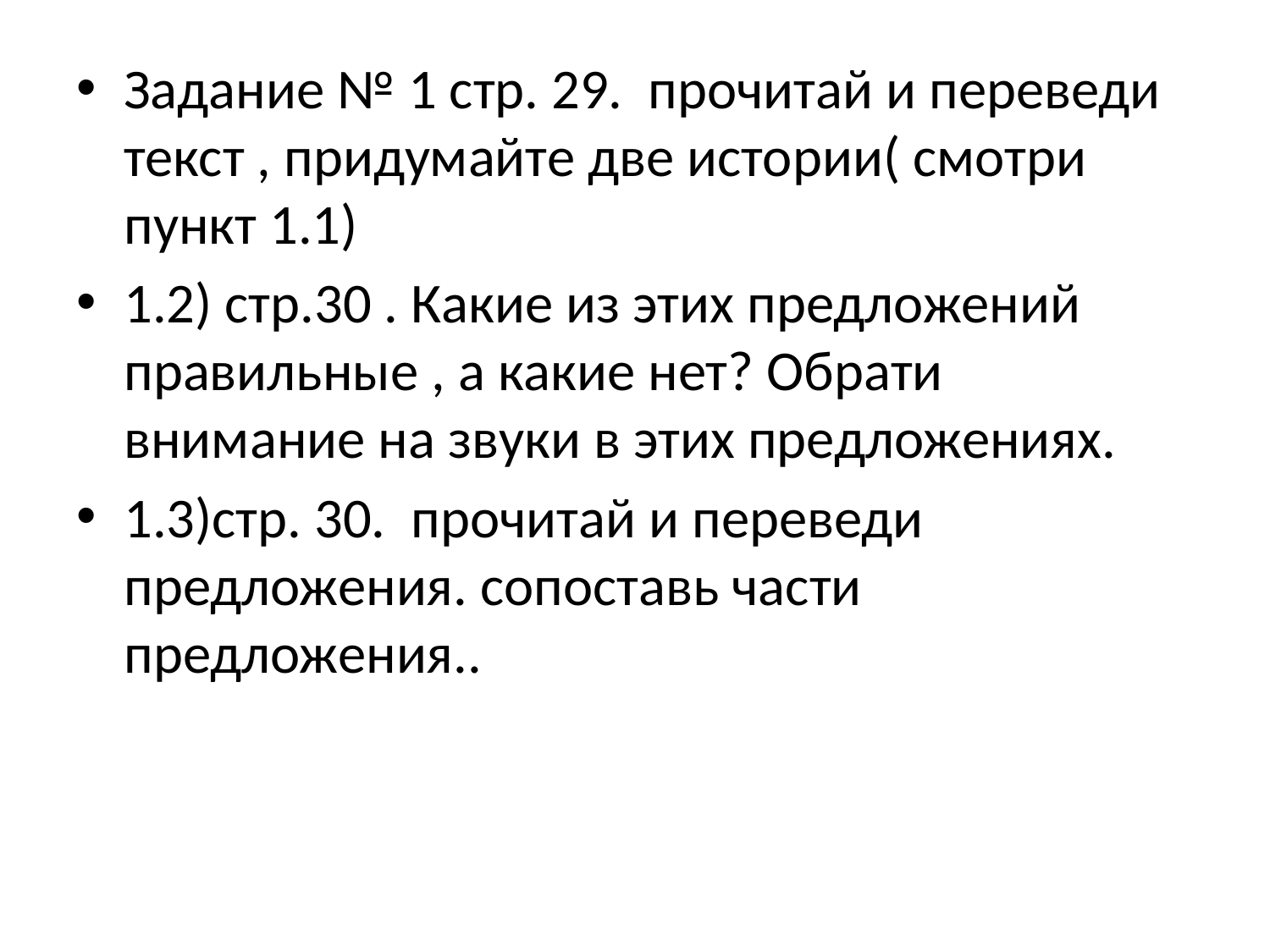

Задание № 1 стр. 29.  прочитай и переведи текст , придумайте две истории( смотри пункт 1.1)
1.2) стр.30 . Какие из этих предложений правильные , а какие нет? Обрати внимание на звуки в этих предложениях.
1.3)стр. 30.  прочитай и переведи предложения. сопоставь части предложения..